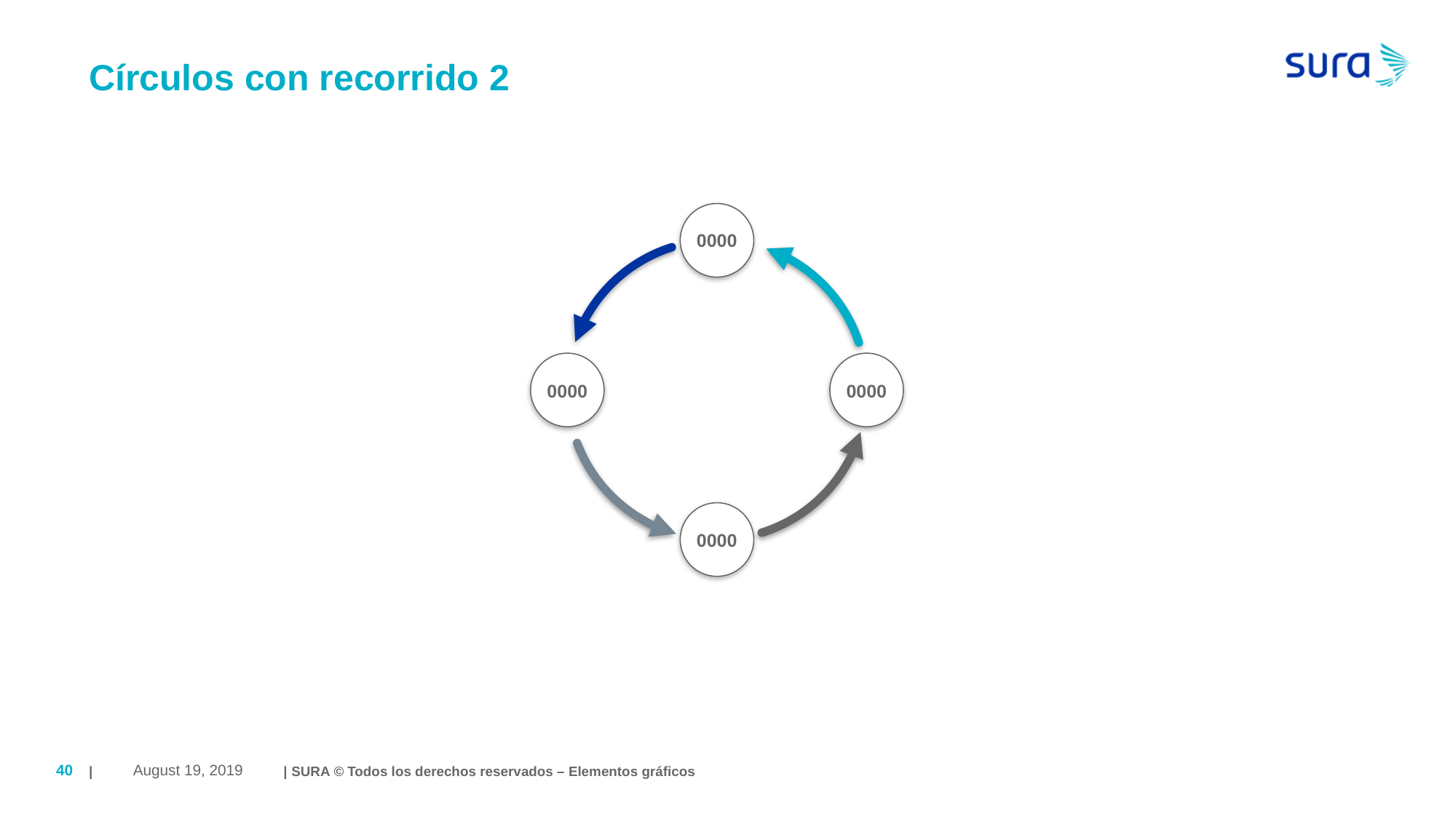

# Círculos con recorrido 2

0000

0000
0000

0000
|                                                  | SURA © Todos los derechos reservados – Elementos gráficos
40
August 19, 2019